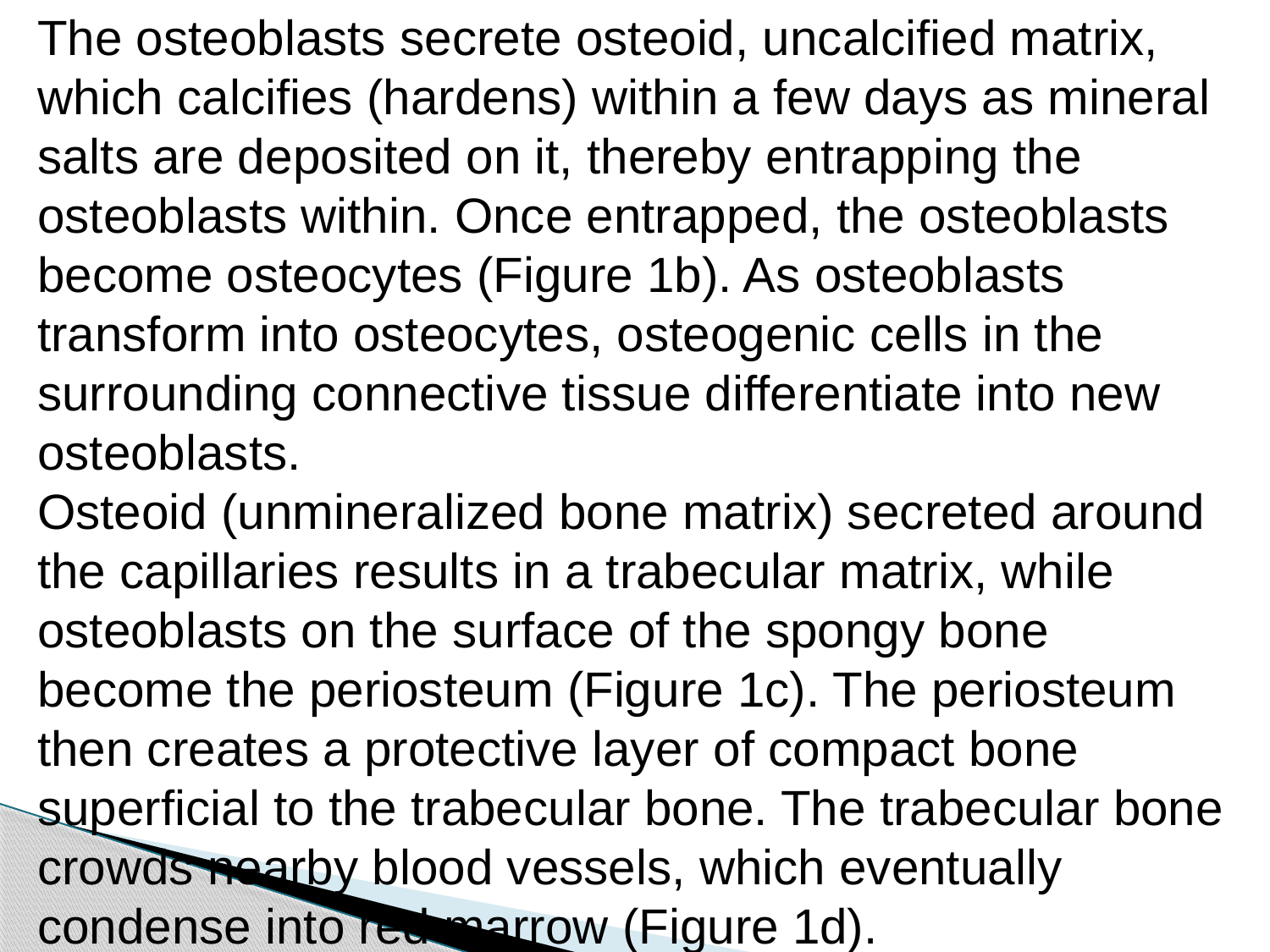

The osteoblasts secrete osteoid, uncalcified matrix, which calcifies (hardens) within a few days as mineral salts are deposited on it, thereby entrapping the osteoblasts within. Once entrapped, the osteoblasts become osteocytes (Figure 1b). As osteoblasts transform into osteocytes, osteogenic cells in the surrounding connective tissue differentiate into new osteoblasts.
Osteoid (unmineralized bone matrix) secreted around the capillaries results in a trabecular matrix, while osteoblasts on the surface of the spongy bone become the periosteum (Figure 1c). The periosteum then creates a protective layer of compact bone superficial to the trabecular bone. The trabecular bone crowds nearby blood vessels, which eventually condense into red marrow (Figure 1d).